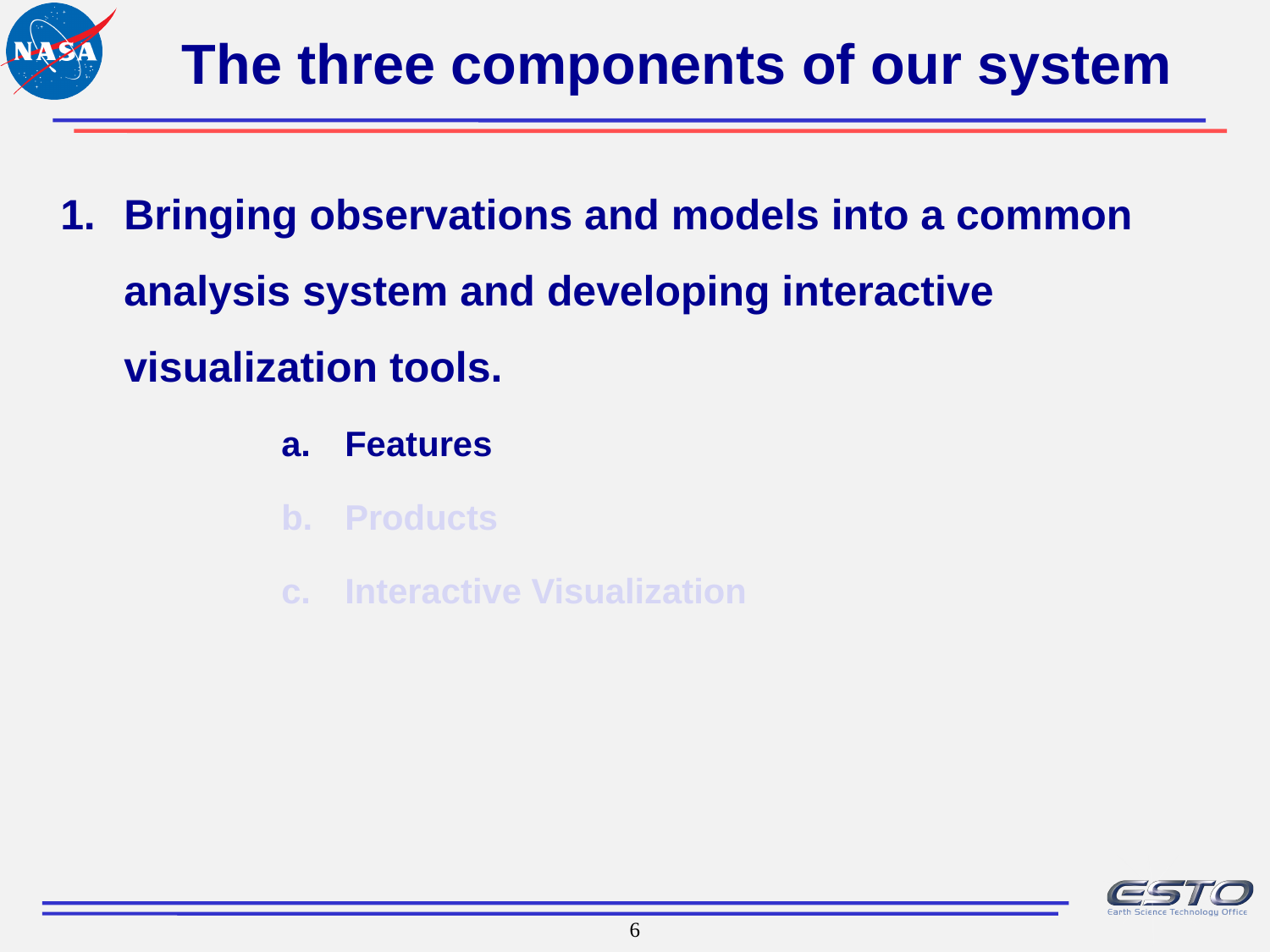

# The three components of our system
Bringing observations and models into a common analysis system and developing interactive visualization tools.
Features
Products
Interactive Visualization